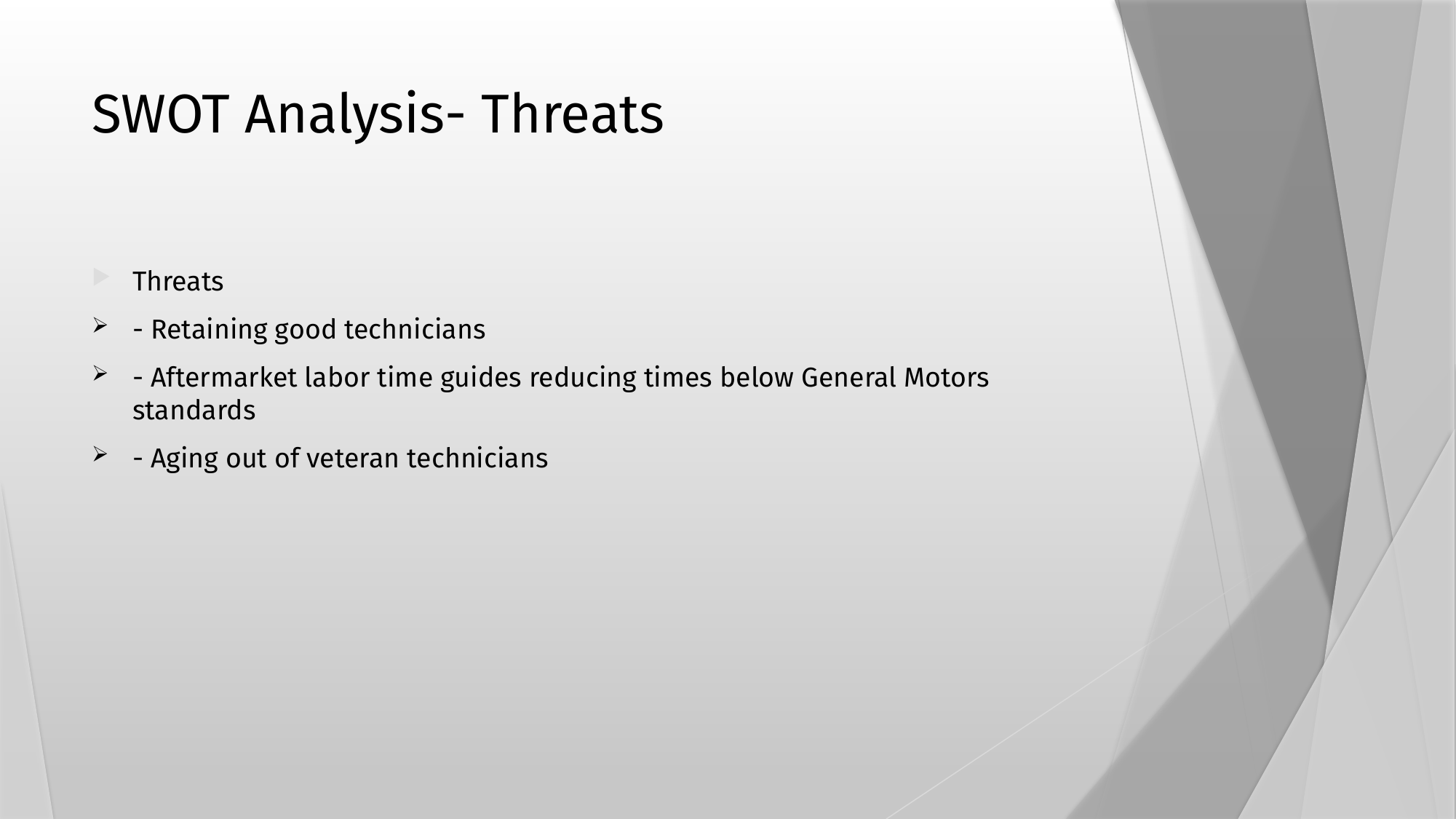

# SWOT Analysis- Threats
Threats
- Retaining good technicians
- Aftermarket labor time guides reducing times below General Motors standards
- Aging out of veteran technicians